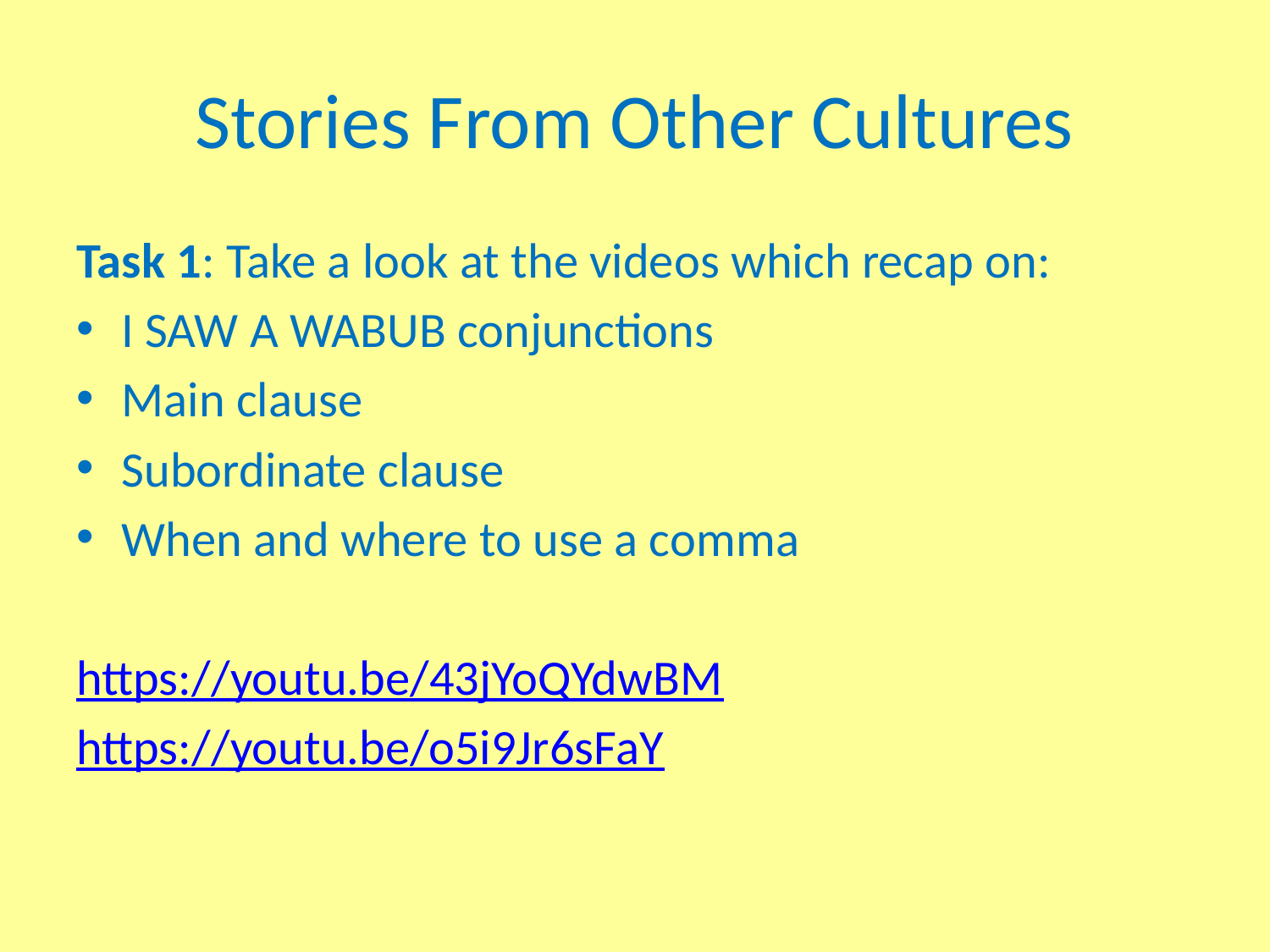

# Stories From Other Cultures
Task 1: Take a look at the videos which recap on:
I SAW A WABUB conjunctions
Main clause
Subordinate clause
When and where to use a comma

https://youtu.be/43jYoQYdwBM
https://youtu.be/o5i9Jr6sFaY